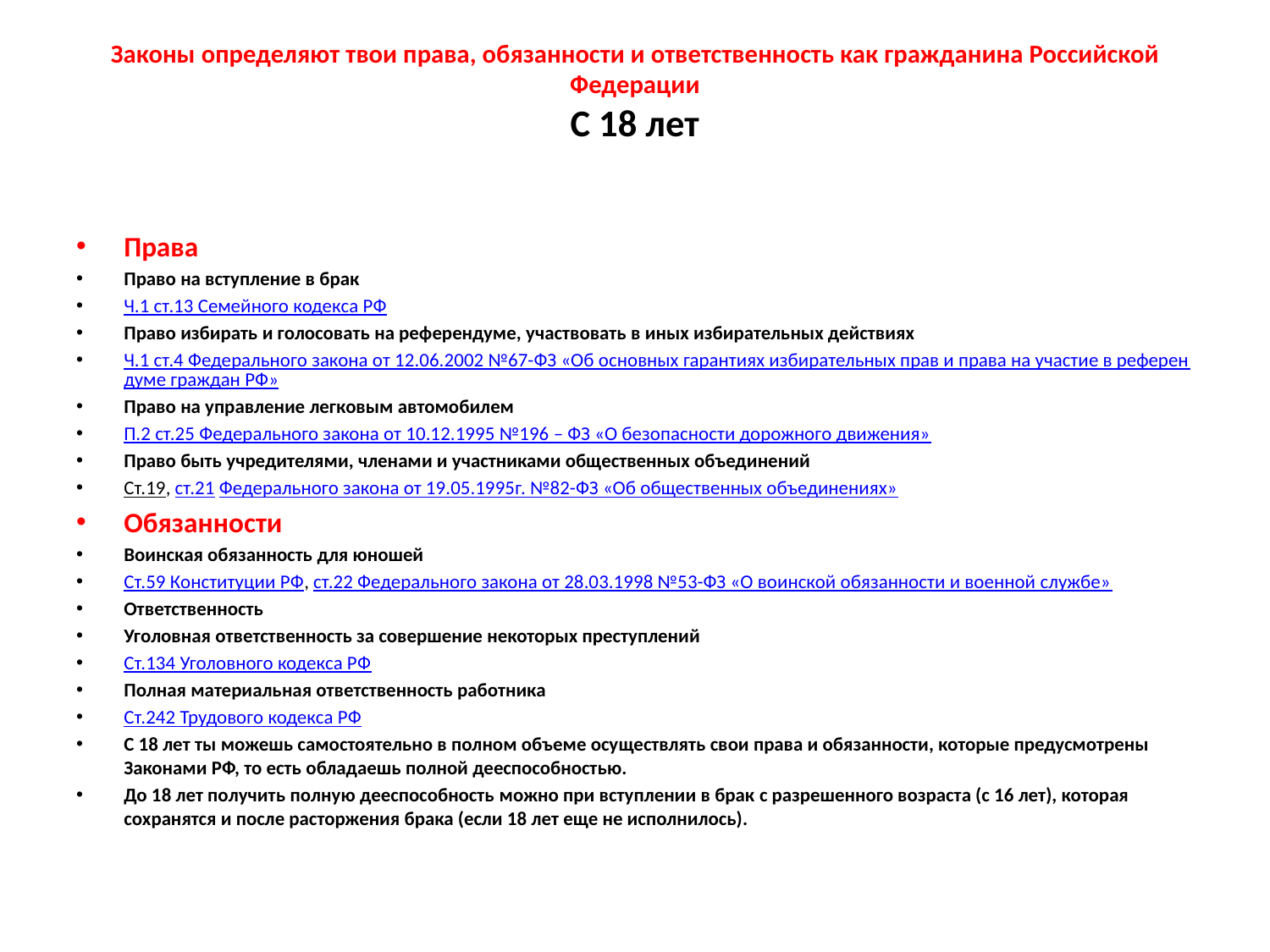

# Законы определяют твои права, обязанности и ответственность как гражданина Российской Федерации С 18 лет
Права
Право на вступление в брак
Ч.1 ст.13 Семейного кодекса РФ
Право избирать и голосовать на референдуме, участвовать в иных избирательных действиях
Ч.1 ст.4 Федерального закона от 12.06.2002 №67-ФЗ «Об основных гарантиях избирательных прав и права на участие в референдуме граждан РФ»
Право на управление легковым автомобилем
П.2 ст.25 Федерального закона от 10.12.1995 №196 – ФЗ «О безопасности дорожного движения»
Право быть учредителями, членами и участниками общественных объединений
Ст.19, ст.21 Федерального закона от 19.05.1995г. №82-ФЗ «Об общественных объединениях»
Обязанности
Воинская обязанность для юношей
Ст.59 Конституции РФ, ст.22 Федерального закона от 28.03.1998 №53-ФЗ «О воинской обязанности и военной службе»
Ответственность
Уголовная ответственность за совершение некоторых преступлений
Ст.134 Уголовного кодекса РФ
Полная материальная ответственность работника
Ст.242 Трудового кодекса РФ
С 18 лет ты можешь самостоятельно в полном объеме осуществлять свои права и обязанности, которые предусмотрены Законами РФ, то есть обладаешь полной дееспособностью.
До 18 лет получить полную дееспособность можно при вступлении в брак с разрешенного возраста (с 16 лет), которая сохранятся и после расторжения брака (если 18 лет еще не исполнилось).